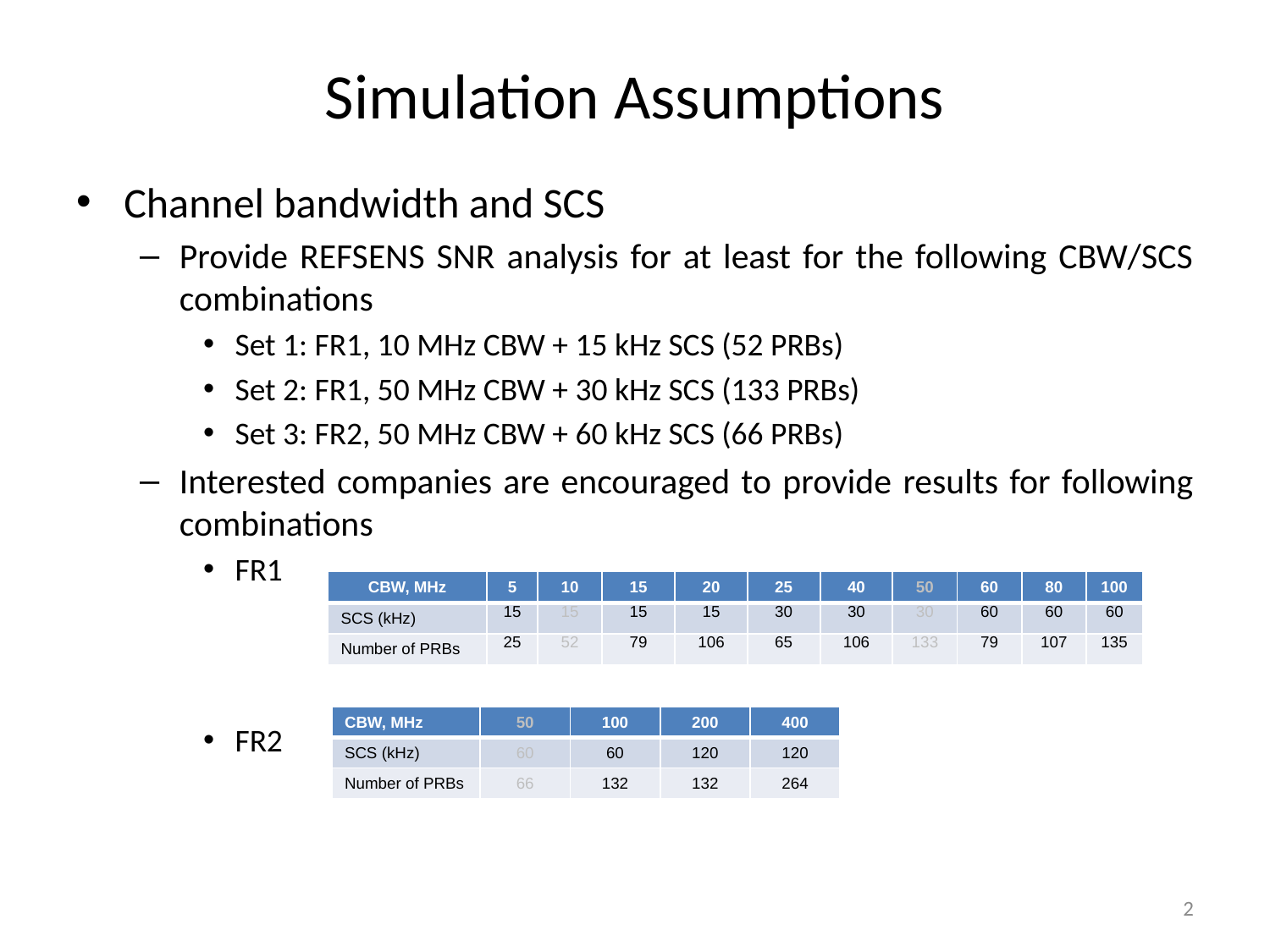

# Simulation Assumptions
Channel bandwidth and SCS
Provide REFSENS SNR analysis for at least for the following CBW/SCS combinations
Set 1: FR1, 10 MHz CBW + 15 kHz SCS (52 PRBs)
Set 2: FR1, 50 MHz CBW + 30 kHz SCS (133 PRBs)
Set 3: FR2, 50 MHz CBW + 60 kHz SCS (66 PRBs)
Interested companies are encouraged to provide results for following combinations
FR1

FR2

| CBW, MHz | 5 | 10 | 15 | 20 | 25 | 40 | 50 | 60 | 80 | 100 |
| --- | --- | --- | --- | --- | --- | --- | --- | --- | --- | --- |
| SCS (kHz) | 15 | 15 | 15 | 15 | 30 | 30 | 30 | 60 | 60 | 60 |
| Number of PRBs | 25 | 52 | 79 | 106 | 65 | 106 | 133 | 79 | 107 | 135 |
| CBW, MHz | 50 | 100 | 200 | 400 |
| --- | --- | --- | --- | --- |
| SCS (kHz) | 60 | 60 | 120 | 120 |
| Number of PRBs | 66 | 132 | 132 | 264 |
2